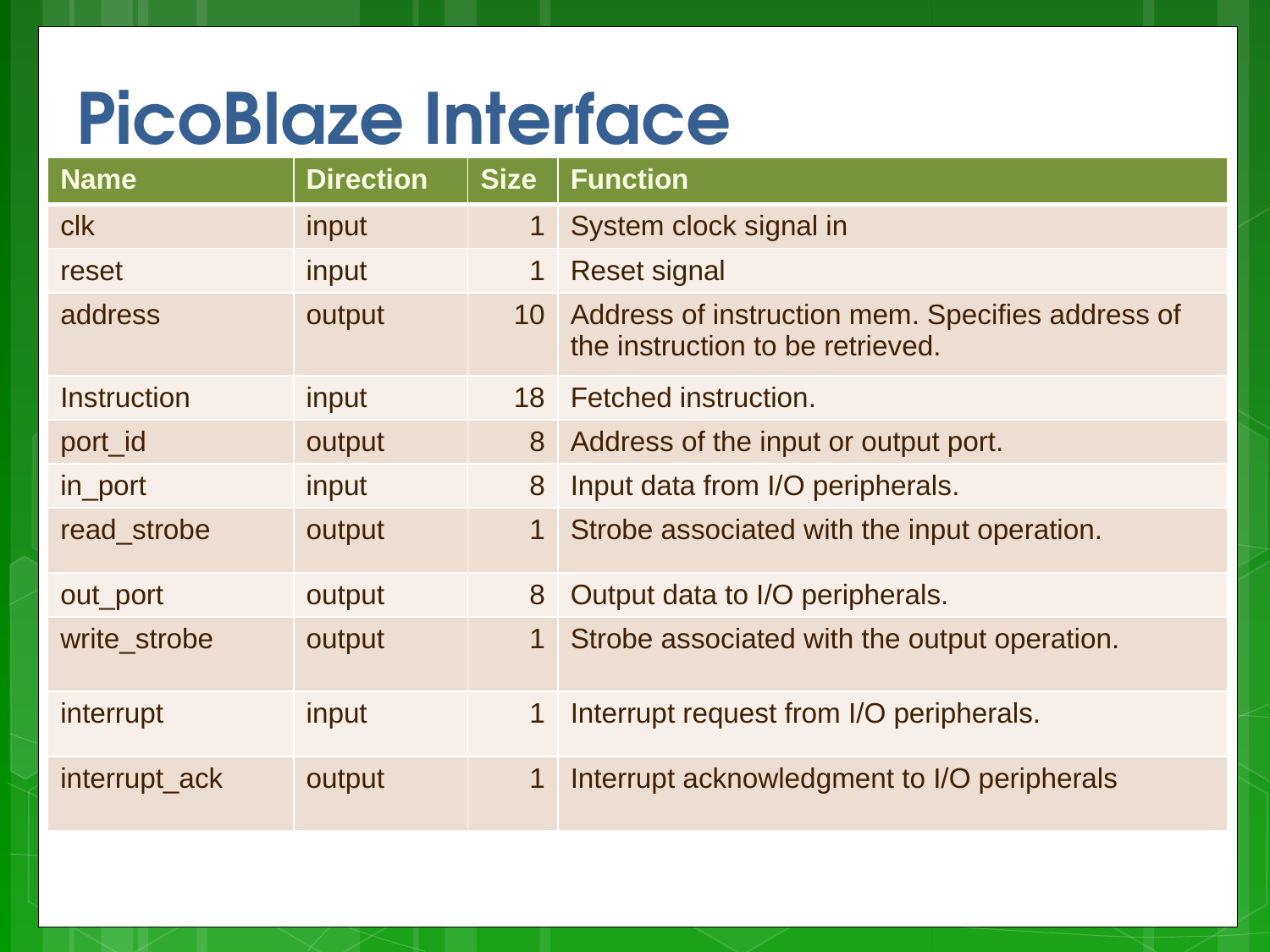

# PicoBlaze Interface
| Name | Direction | Size | Function |
| --- | --- | --- | --- |
| clk | input | 1 | System clock signal in |
| reset | input | 1 | Reset signal |
| address | output | 10 | Address of instruction mem. Specifies address of the instruction to be retrieved. |
| Instruction | input | 18 | Fetched instruction. |
| port\_id | output | 8 | Address of the input or output port. |
| in\_port | input | 8 | Input data from I/O peripherals. |
| read\_strobe | output | 1 | Strobe associated with the input operation. |
| out\_port | output | 8 | Output data to I/O peripherals. |
| write\_strobe | output | 1 | Strobe associated with the output operation. |
| interrupt | input | 1 | Interrupt request from I/O peripherals. |
| interrupt\_ack | output | 1 | Interrupt acknowledgment to I/O peripherals |